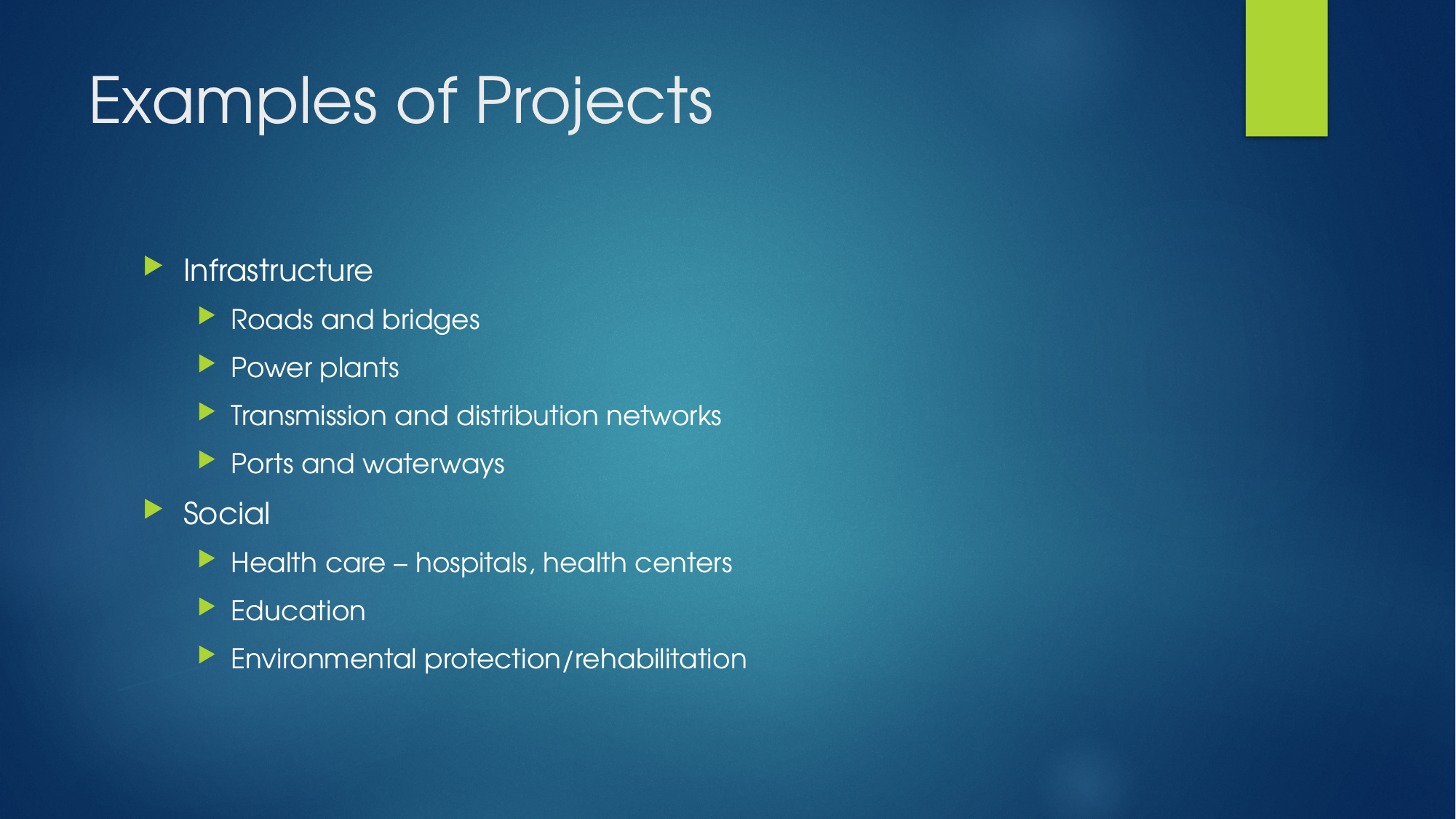

# Examples of Projects
Infrastructure
Roads and bridges
Power plants
Transmission and distribution networks
Ports and waterways
Social
Health care – hospitals, health centers
Education
Environmental protection/rehabilitation